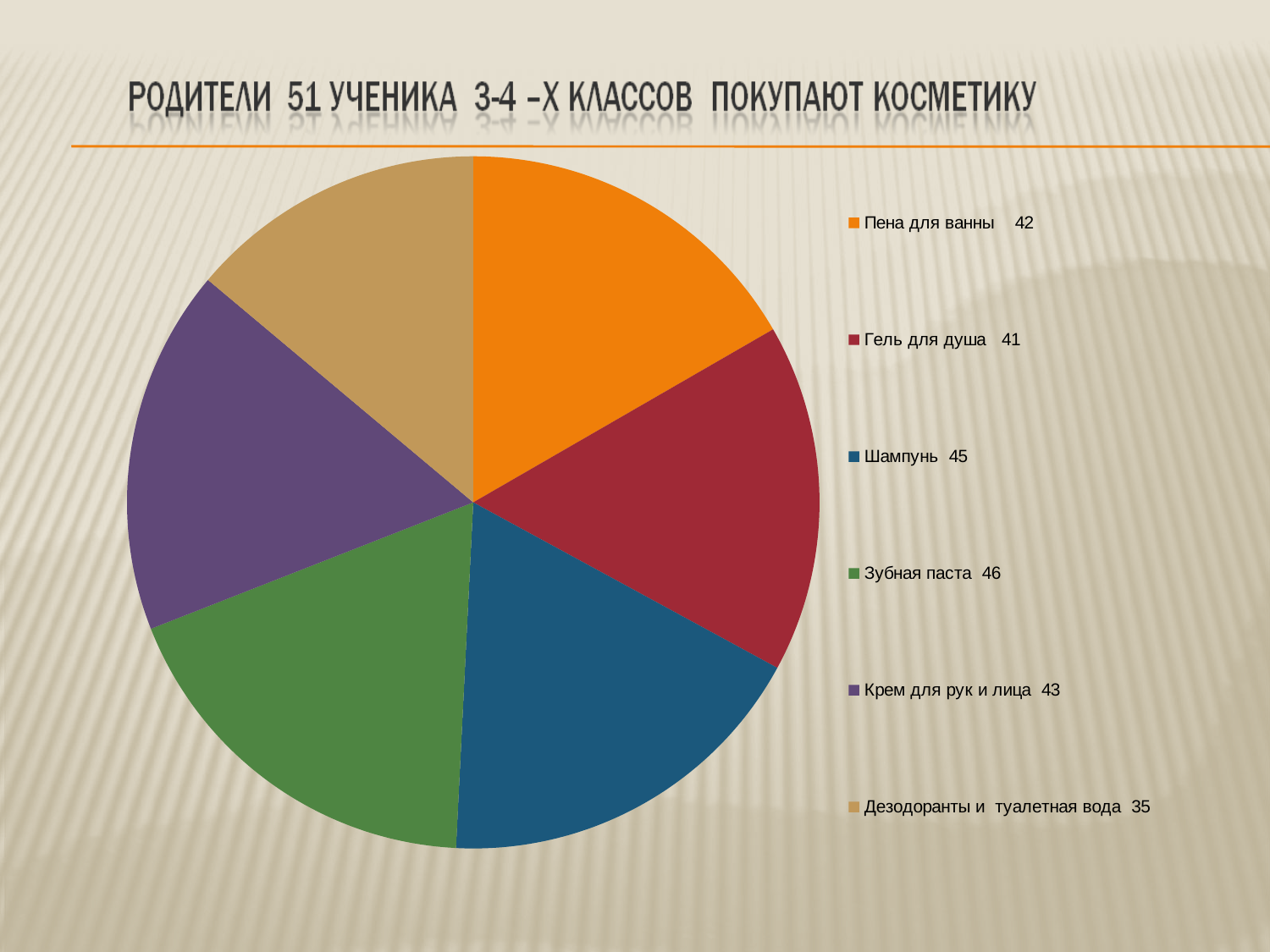

#

### Chart

| Category | Продажи |
|---|---|
| Пена для ванны    42  | 42.0 |
| Гель для душа   41 | 41.0 |
| Шампунь  45 | 45.0 |
| Зубная паста  46 | 46.0 |
| Крем для рук и лица  43 | 43.0 |
| Дезодоранты и  туалетная вода  35 | 35.0 |